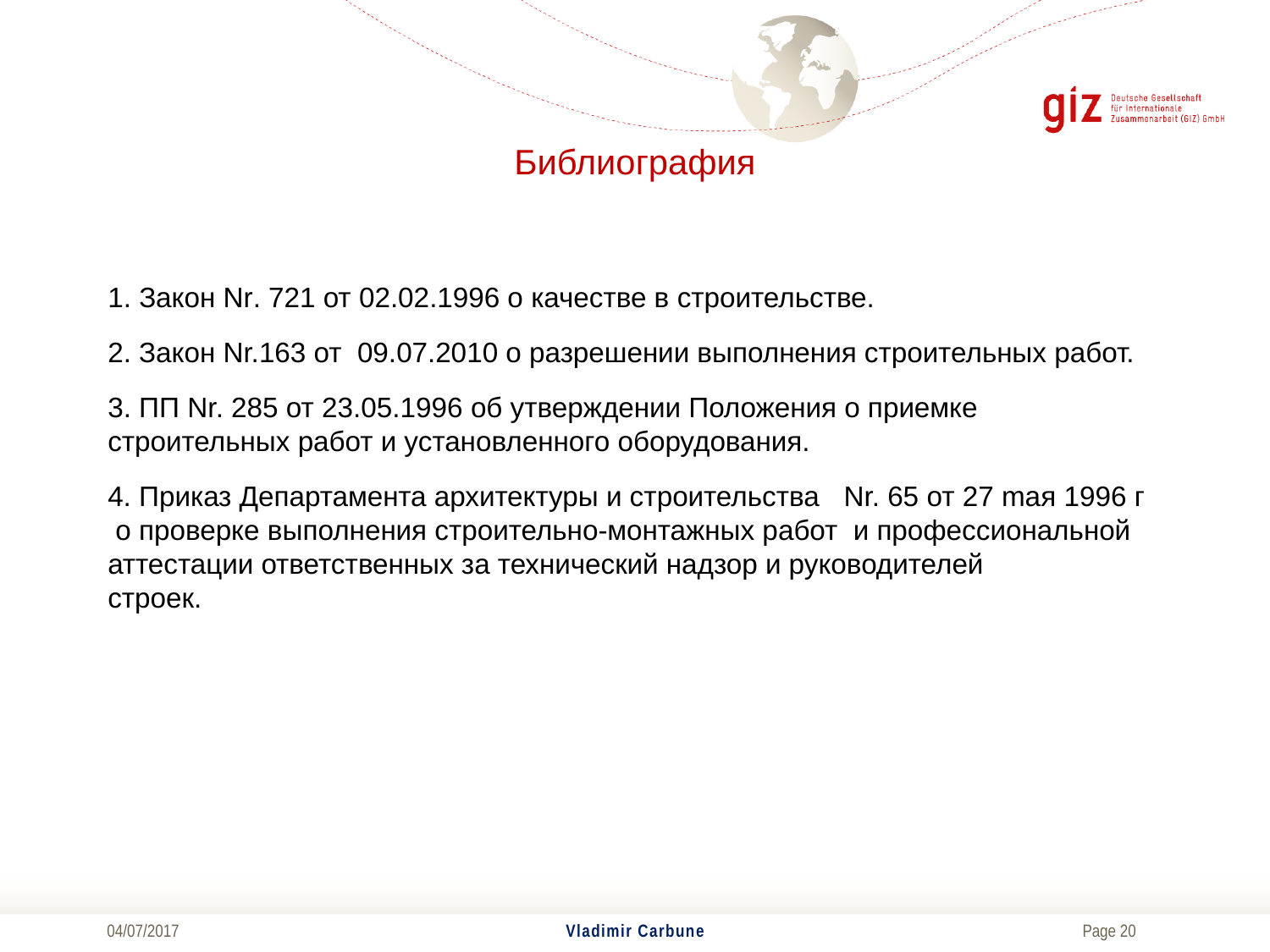

# Библиография

1. Закон Nr. 721 от 02.02.1996 о качестве в строительстве.
2. Закон Nr.163 от  09.07.2010 о разрешении выполнения строительных работ.
3. ПП Nr. 285 от 23.05.1996 об утверждении Положения о приемке строительных работ и установленного оборудования.
4. Приказ Департамента архитектуры и строительства   Nr. 65 от 27 maя 1996 г  о проверке выполнения строительно-монтажных работ  и профессиональной аттестации ответственных за технический надзор и руководителей строек.

04/07/2017
Vladimir Carbune